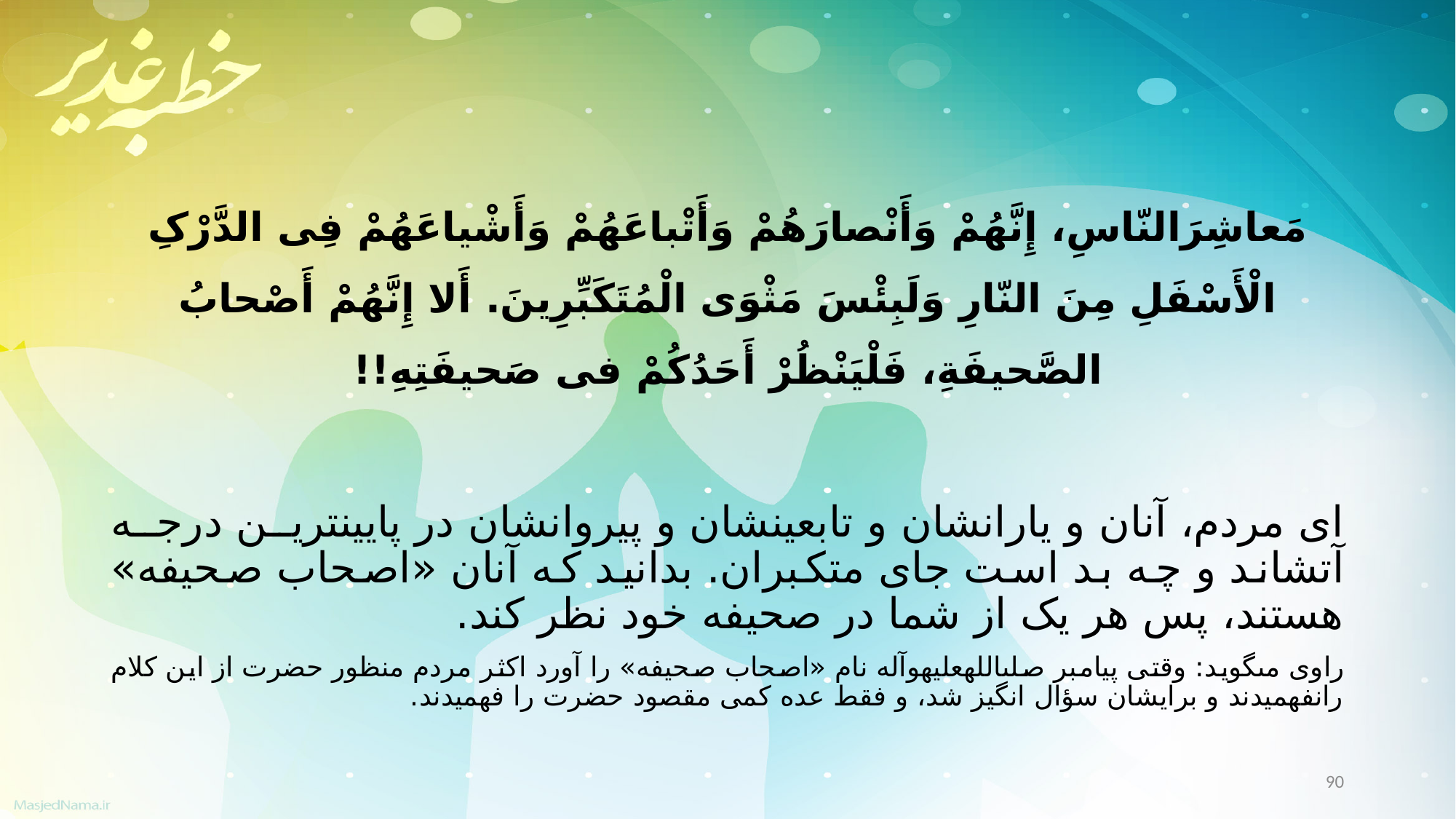

مَعاشِرَالنّاسِ، إِنَّهُمْ وَأَنْصارَهُمْ وَأَتْباعَهُمْ وَأَشْیاعَهُمْ فِی الدَّرْکِ الْأَسْفَلِ مِنَ النّارِ وَلَبِئْسَ مَثْوَی الْمُتَکَبِّرِینَ. أَلا إِنَّهُمْ أَصْحابُ الصَّحیفَةِ، فَلْیَنْظُرْ أَحَدُکُمْ فی صَحیفَتِهِ!!
اى مردم، آنان و یارانشان و تابعینشان و پیروانشان در پایین‏ترین درجه آتش‏اند و چه بد است جاى متکبران. بدانید که آنان «اصحاب صحیفه» هستند، پس هر یک از شما در صحیفه خود نظر کند.
راوى مى‏گوید: وقتى پیامبر صلى‏الله‏علیه‏و‏آله نام «اصحاب صحیفه» را آورد اکثر مردم منظور حضرت از این کلام رانفهمیدند و برایشان سؤال انگیز شد، و فقط عده کمى مقصود حضرت را فهمیدند.
90